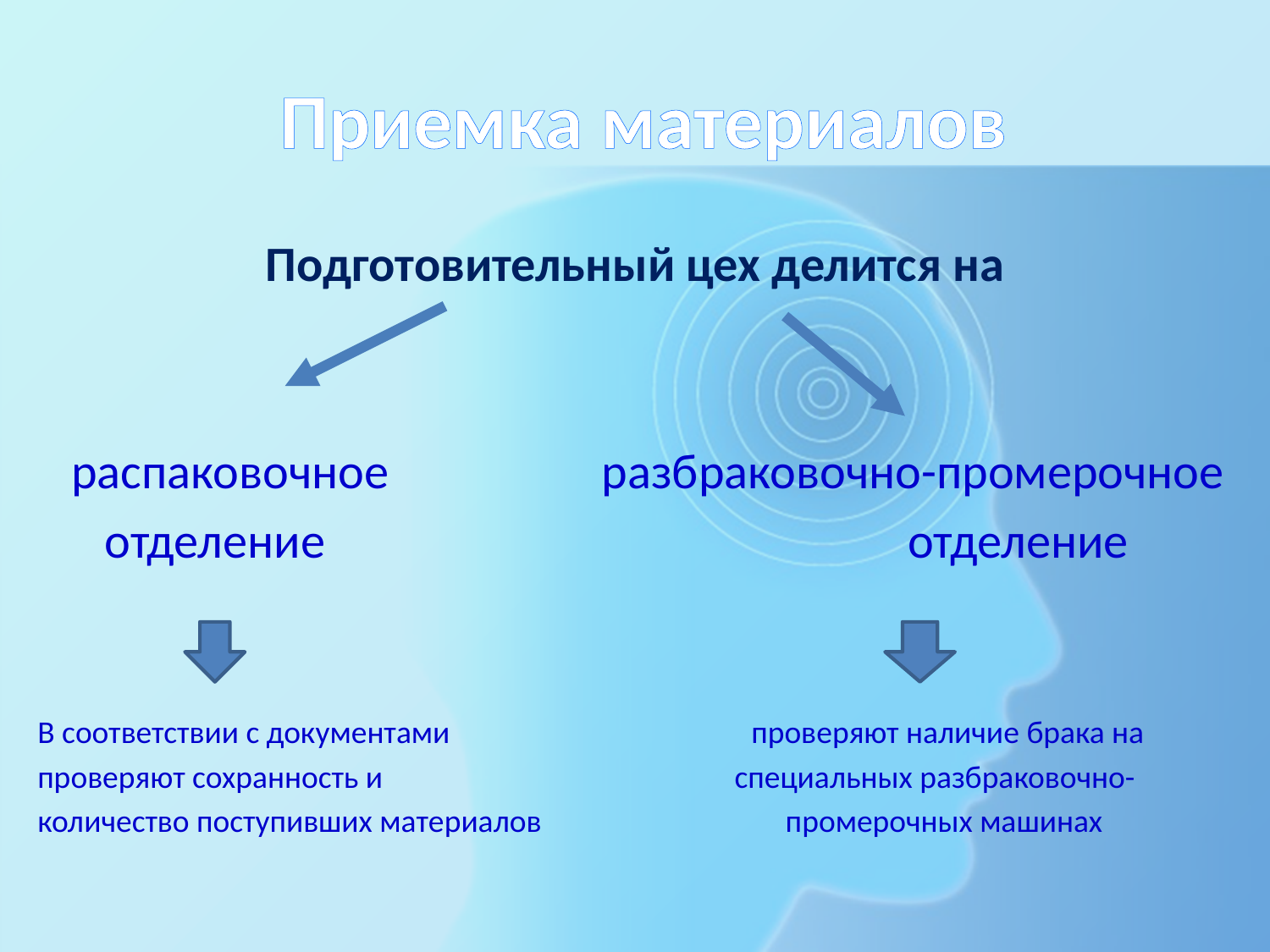

# Приемка материалов
Подготовительный цех делится на

   распаковочное                   разбраковочно-промерочное
      отделение                                                    отделение

В соответствии с доку­ментами                                          проверяют наличие брака на
проверяют сохранность и                                                 специальных разбраковочно-
количество поступивших мате­риалов                                  промерочных машинах